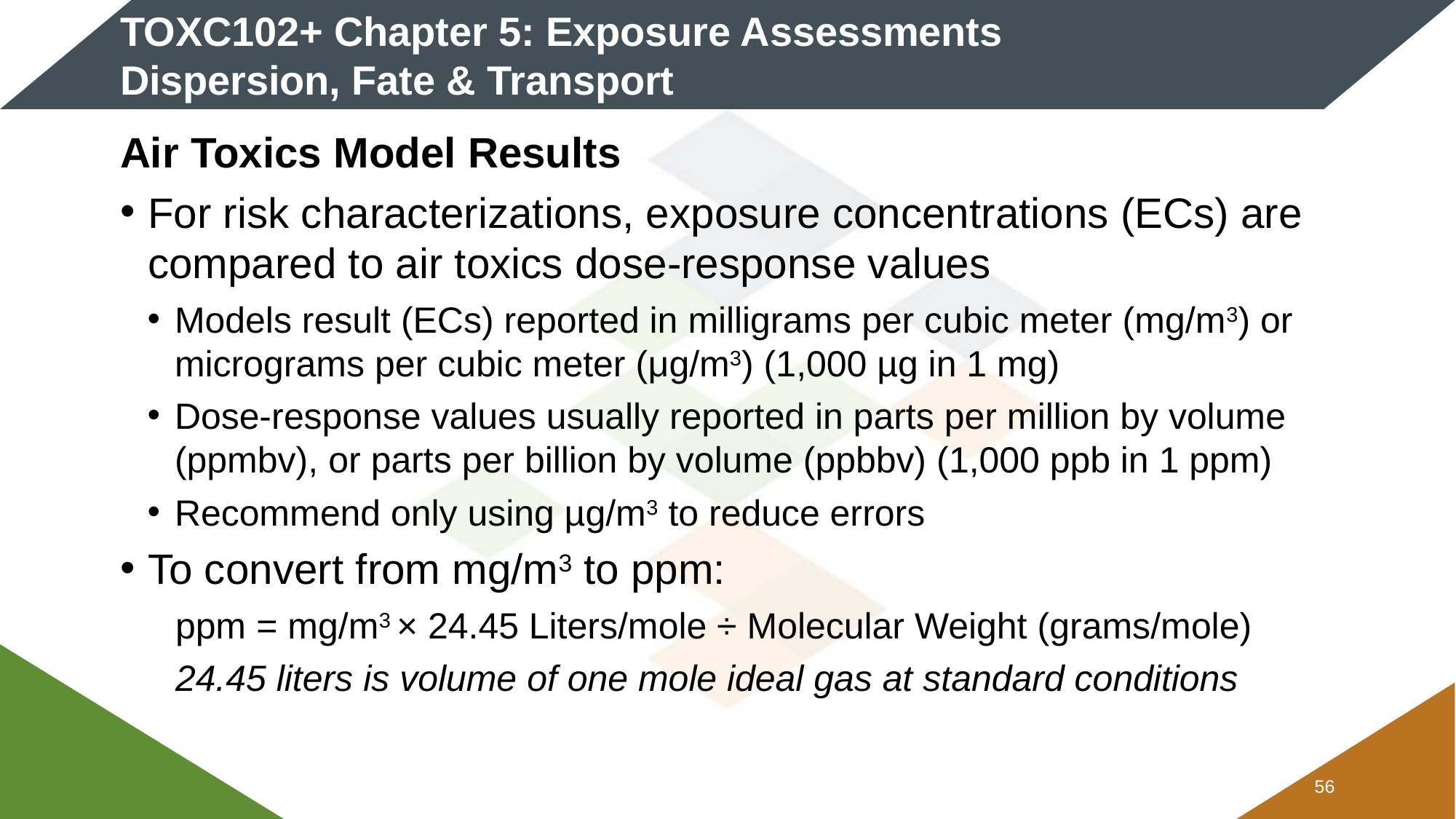

# TOXC102+ Chapter 5: Exposure Assessments Dispersion, Fate & Transport
Air Toxics Model Results
For risk characterizations, exposure concentrations (ECs) are compared to air toxics dose-response values
Models result (ECs) reported in milligrams per cubic meter (mg/m3) or micrograms per cubic meter (μg/m3) (1,000 µg in 1 mg)
Dose-response values usually reported in parts per million by volume (ppmbv), or parts per billion by volume (ppbbv) (1,000 ppb in 1 ppm)
Recommend only using µg/m3 to reduce errors
To convert from mg/m3 to ppm:
ppm = mg/m3 × 24.45 Liters/mole ÷ Molecular Weight (grams/mole)
24.45 liters is volume of one mole ideal gas at standard conditions

56